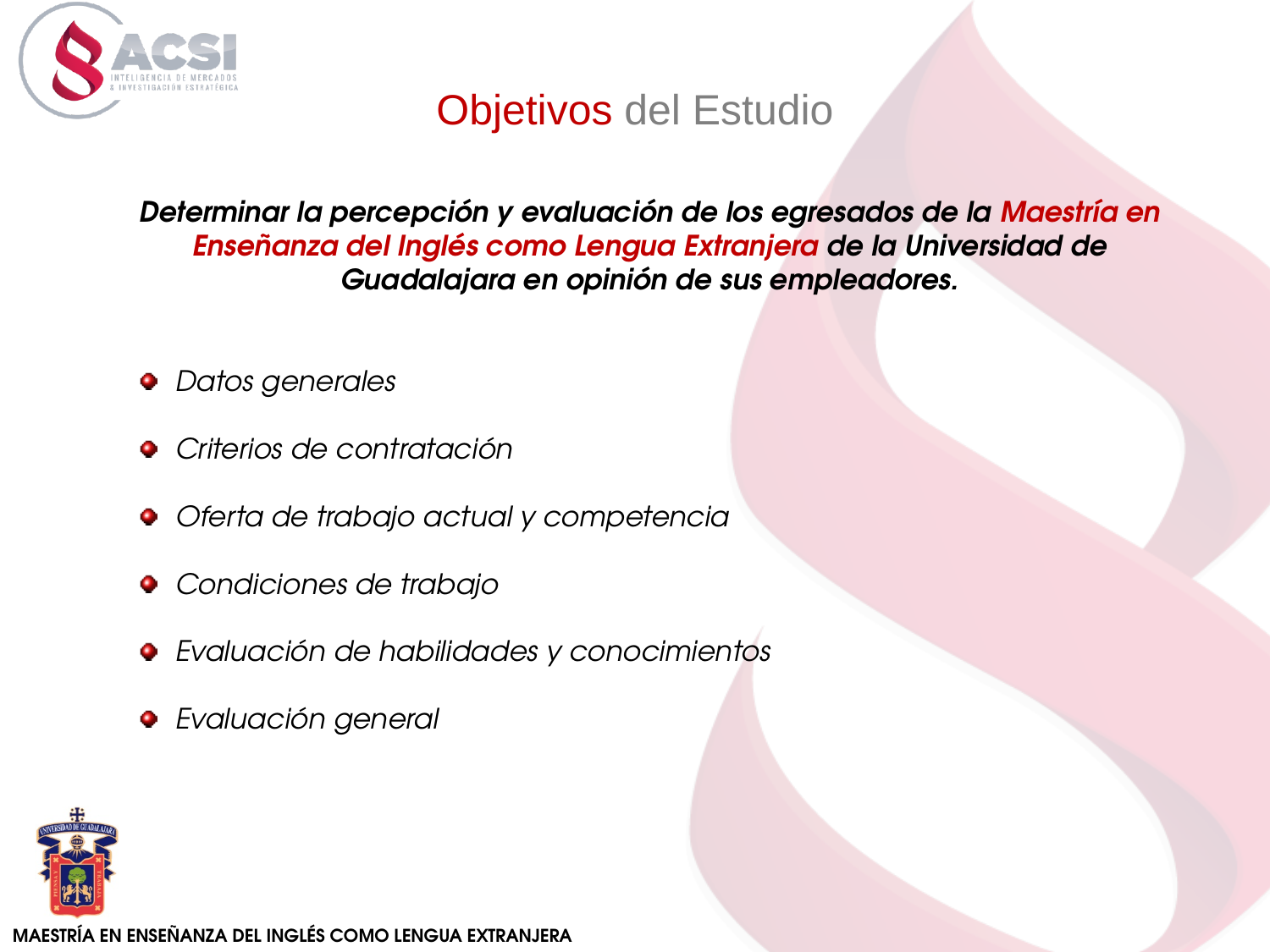

Objetivos del Estudio
Determinar la percepción y evaluación de los egresados de la Maestría en Enseñanza del Inglés como Lengua Extranjera de la Universidad de Guadalajara en opinión de sus empleadores.

 Datos generales

 Criterios de contratación

 Oferta de trabajo actual y competencia

 Condiciones de trabajo

 Evaluación de habilidades y conocimientos

 Evaluación general